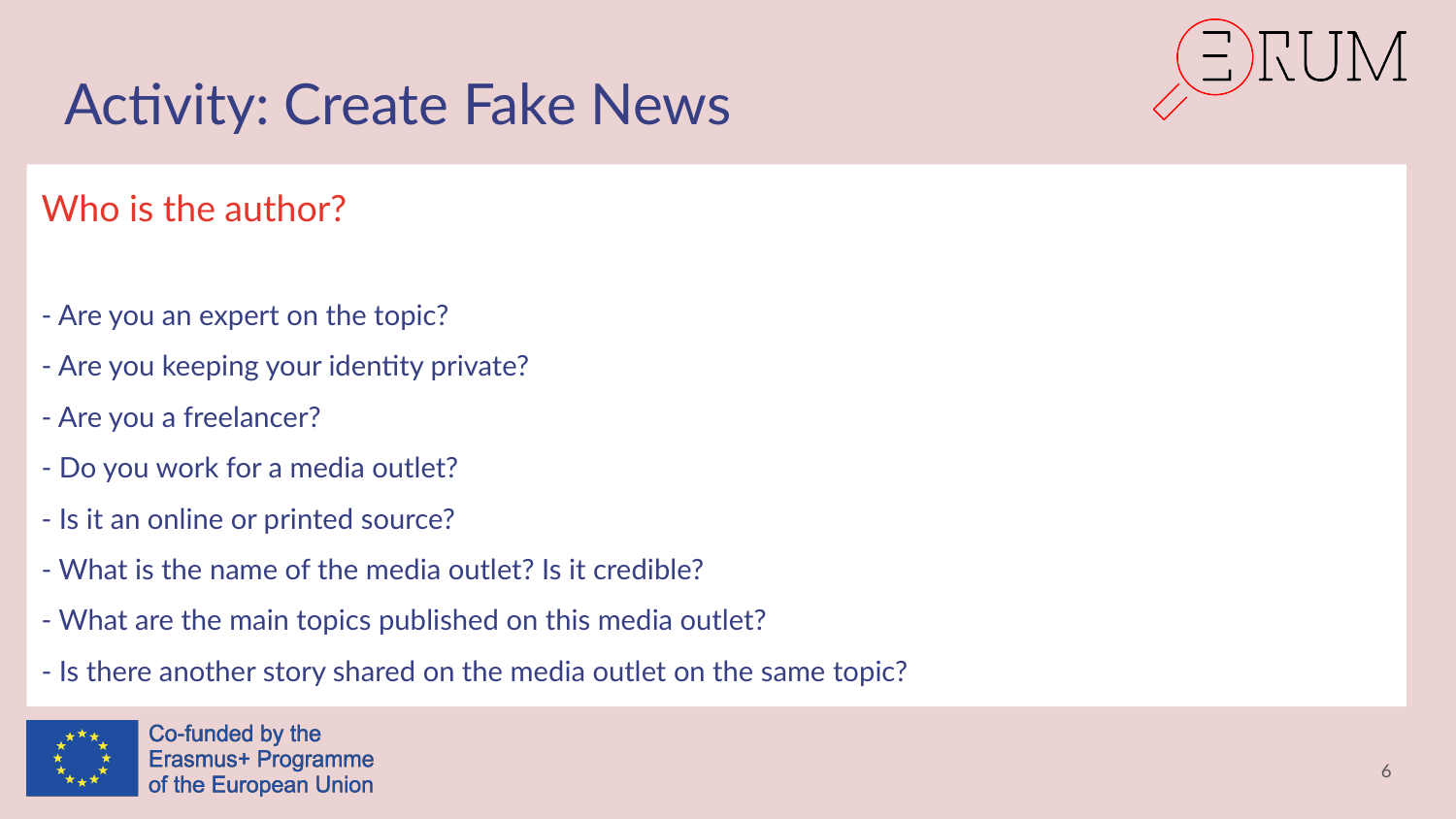

# Activity: Create Fake News
Who is the author?

- Are you an expert on the topic?
- Are you keeping your identity private?
- Are you a freelancer?
- Do you work for a media outlet?
- Is it an online or printed source?
- What is the name of the media outlet? Is it credible?
- What are the main topics published on this media outlet?
- Is there another story shared on the media outlet on the same topic?

6